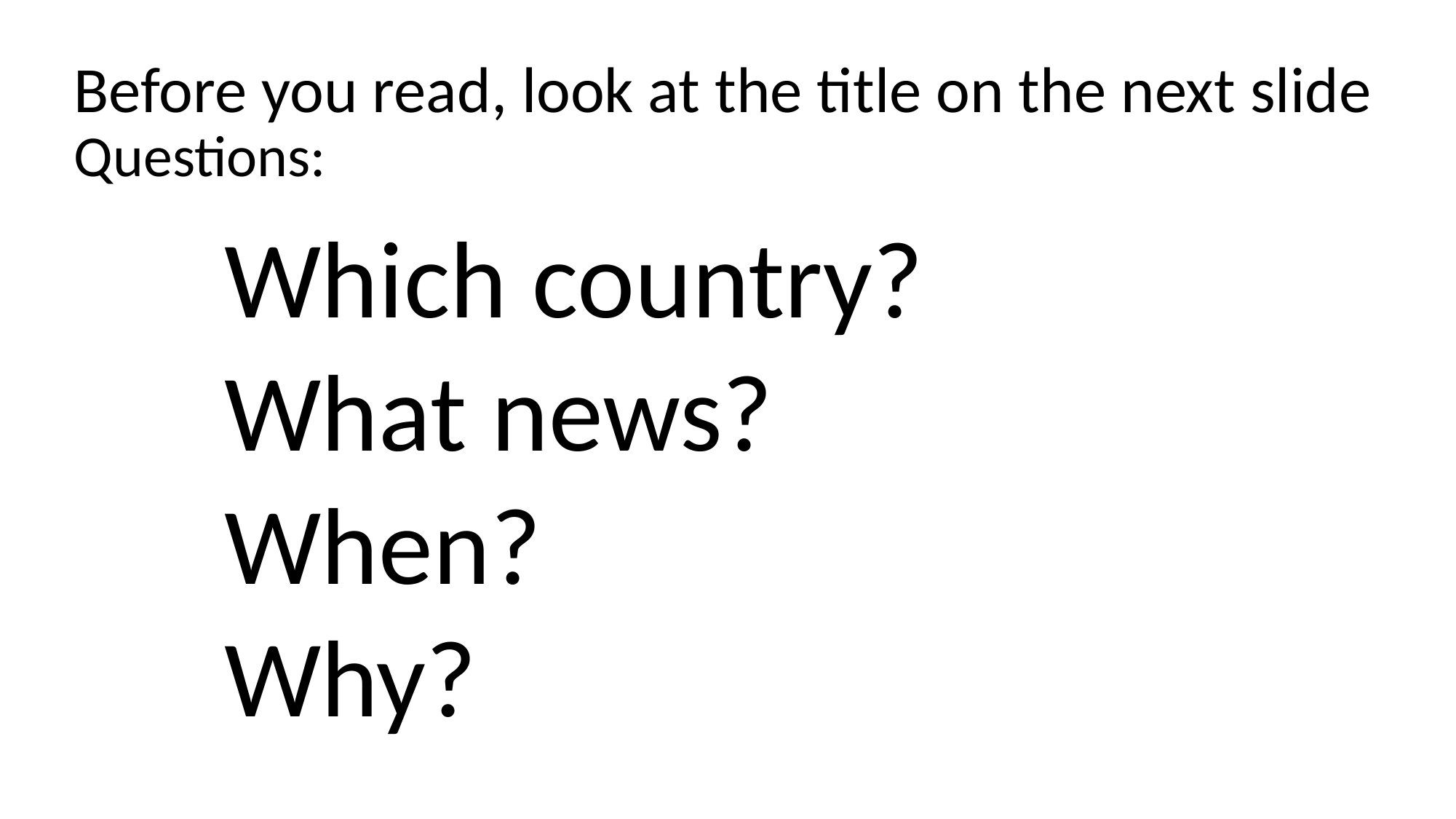

# Before you read, look at the title on the next slide Questions:
Which country?
What news?
When?
Why?